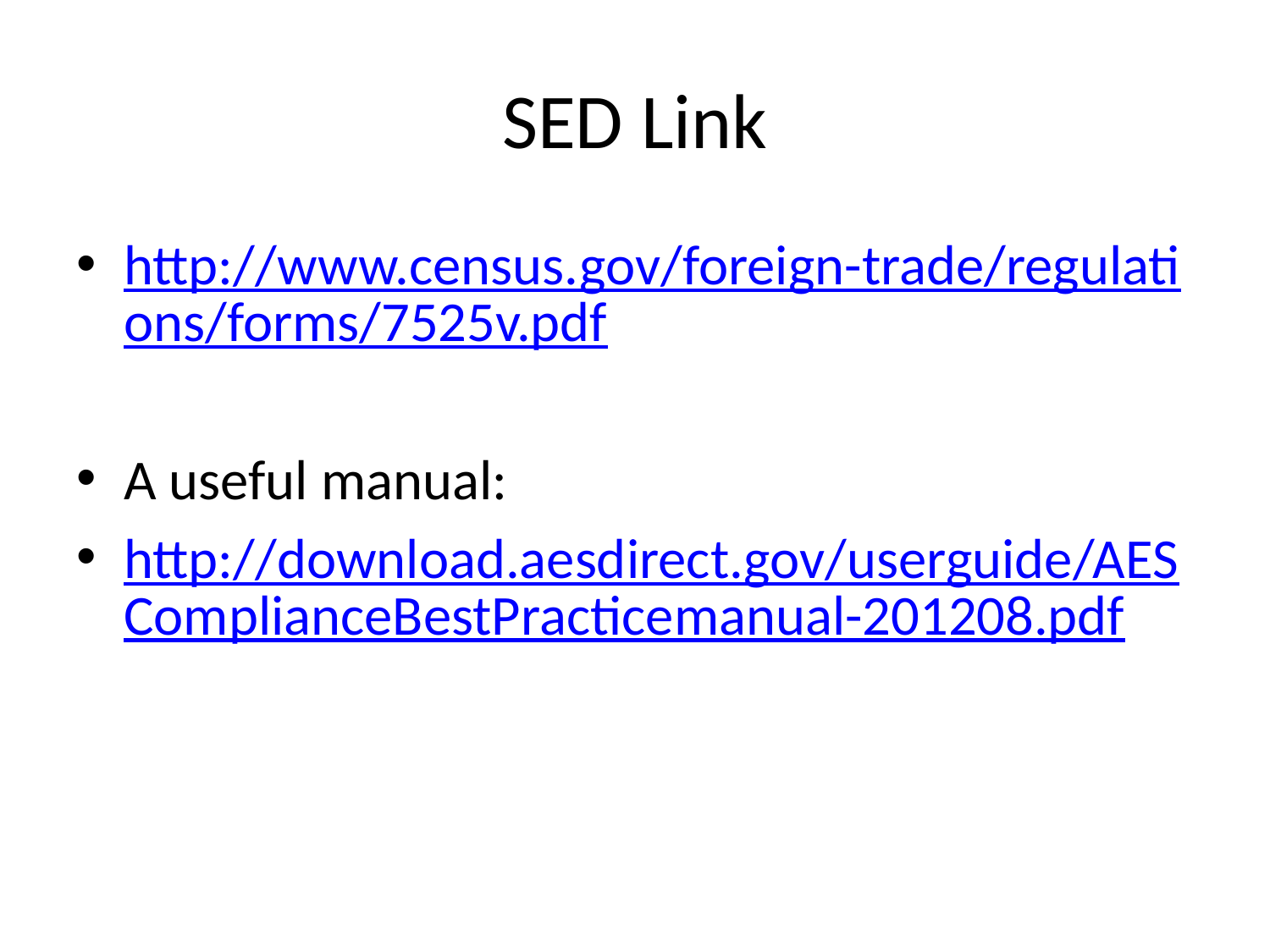

# SED Link
http://www.census.gov/foreign-trade/regulations/forms/7525v.pdf

A useful manual:
http://download.aesdirect.gov/userguide/AESComplianceBestPracticemanual-201208.pdf